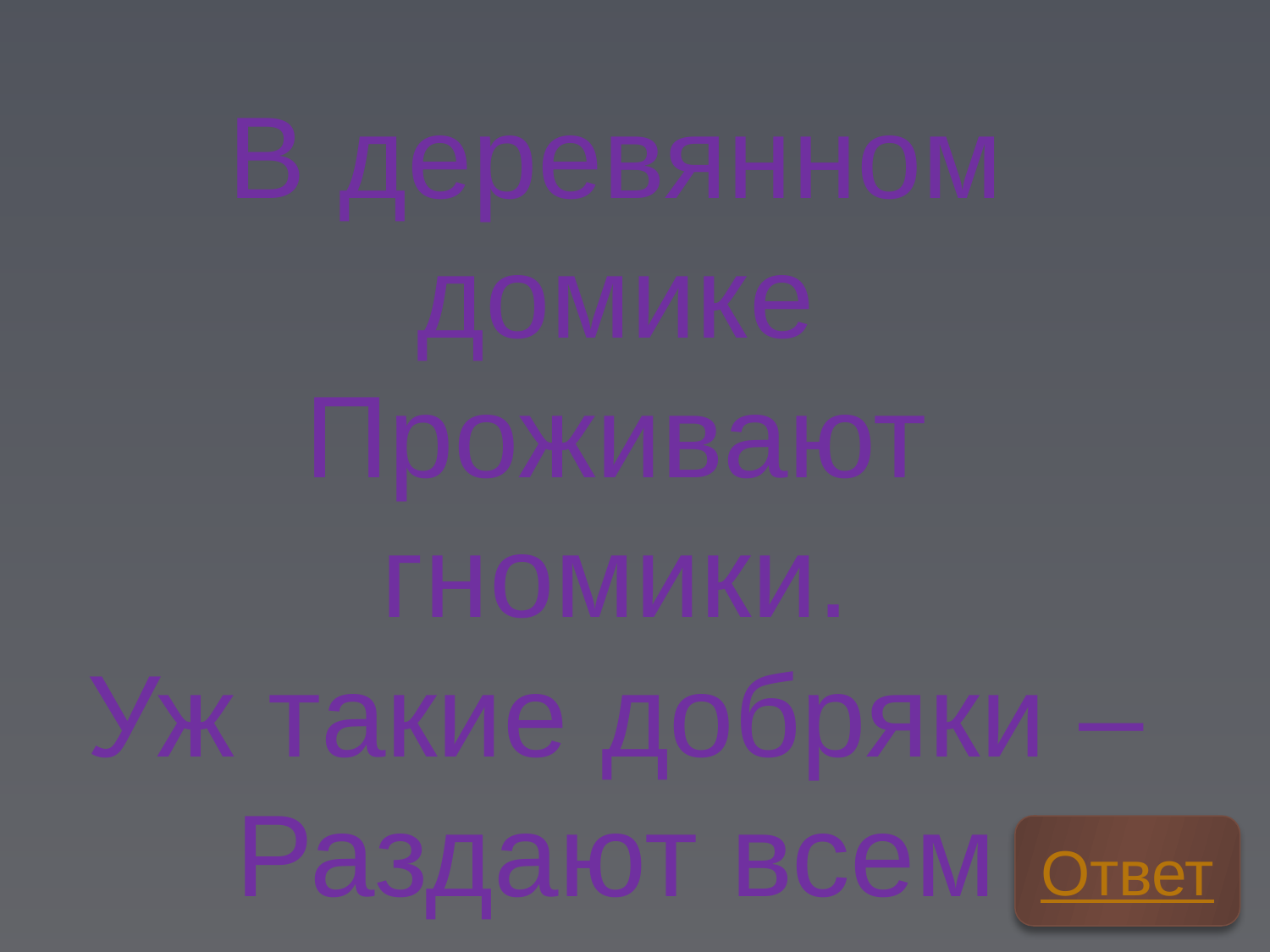

#
В деревянном домике
Проживают гномики.
Уж такие добряки –
Раздают всем огоньки.
Ответ